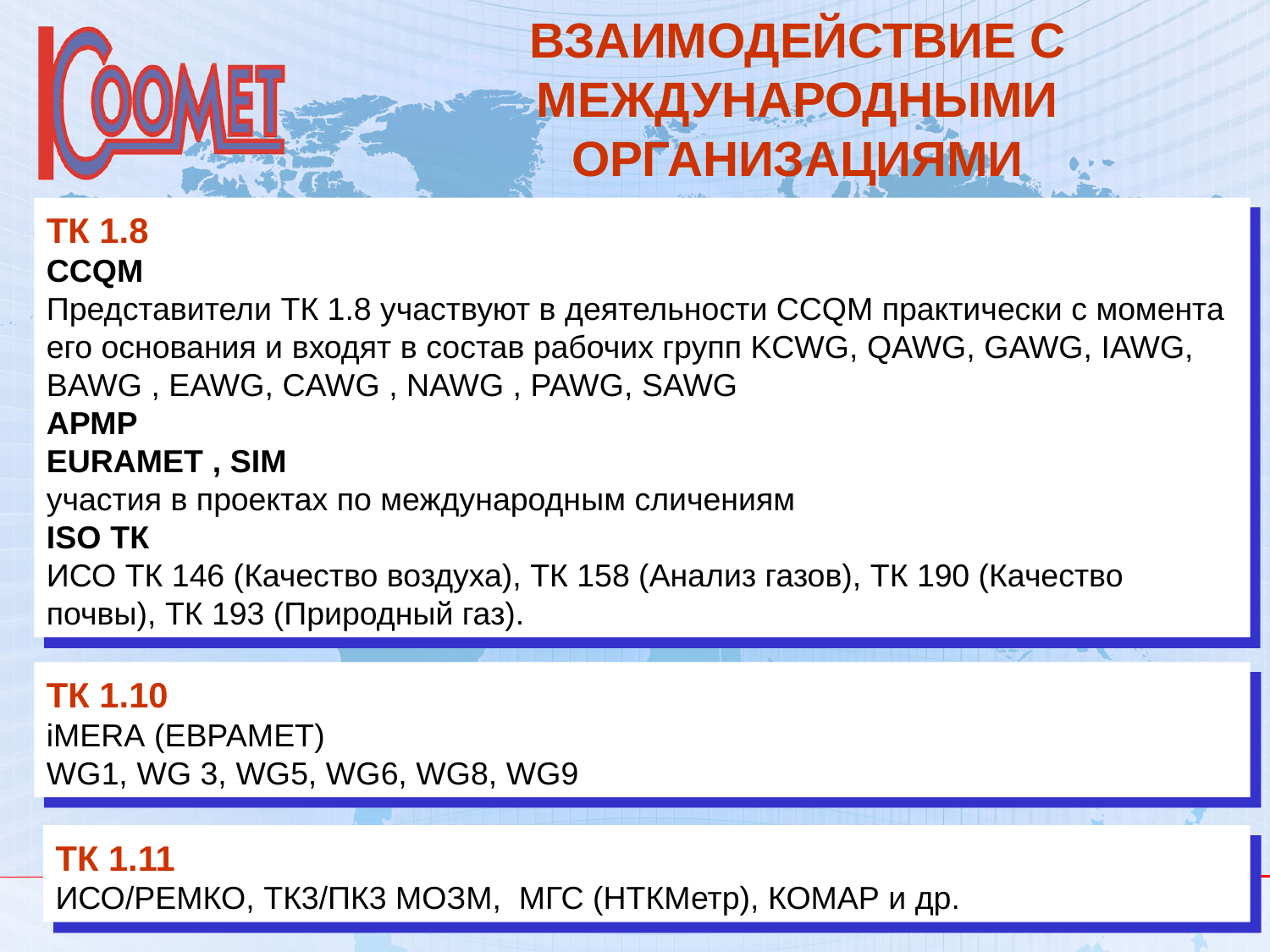

ВЗАИМОДЕЙСТВИЕ С МЕЖДУНАРОДНЫМИ ОРГАНИЗАЦИЯМИ
ТК 1.8
CCQM
Представители ТК 1.8 участвуют в деятельности CCQM практически с момента его основания и входят в состав рабочих групп KCWG, QAWG, GAWG, IAWG, BAWG , EAWG, CAWG , NAWG , PAWG, SAWG
АРМР
EURAMET , SIM
участия в проектах по международным сличениям
ISO ТК
ИСО ТК 146 (Качество воздуха), ТК 158 (Анализ газов), ТК 190 (Качество почвы), ТК 193 (Природный газ).
ТК 1.10
iMERA (ЕВРАМЕТ)
WG1, WG 3, WG5, WG6, WG8, WG9
ТК 1.11
ИСО/РЕМКО, ТК3/ПК3 МОЗМ,  МГС (НТКМетр), КОМАР и др.